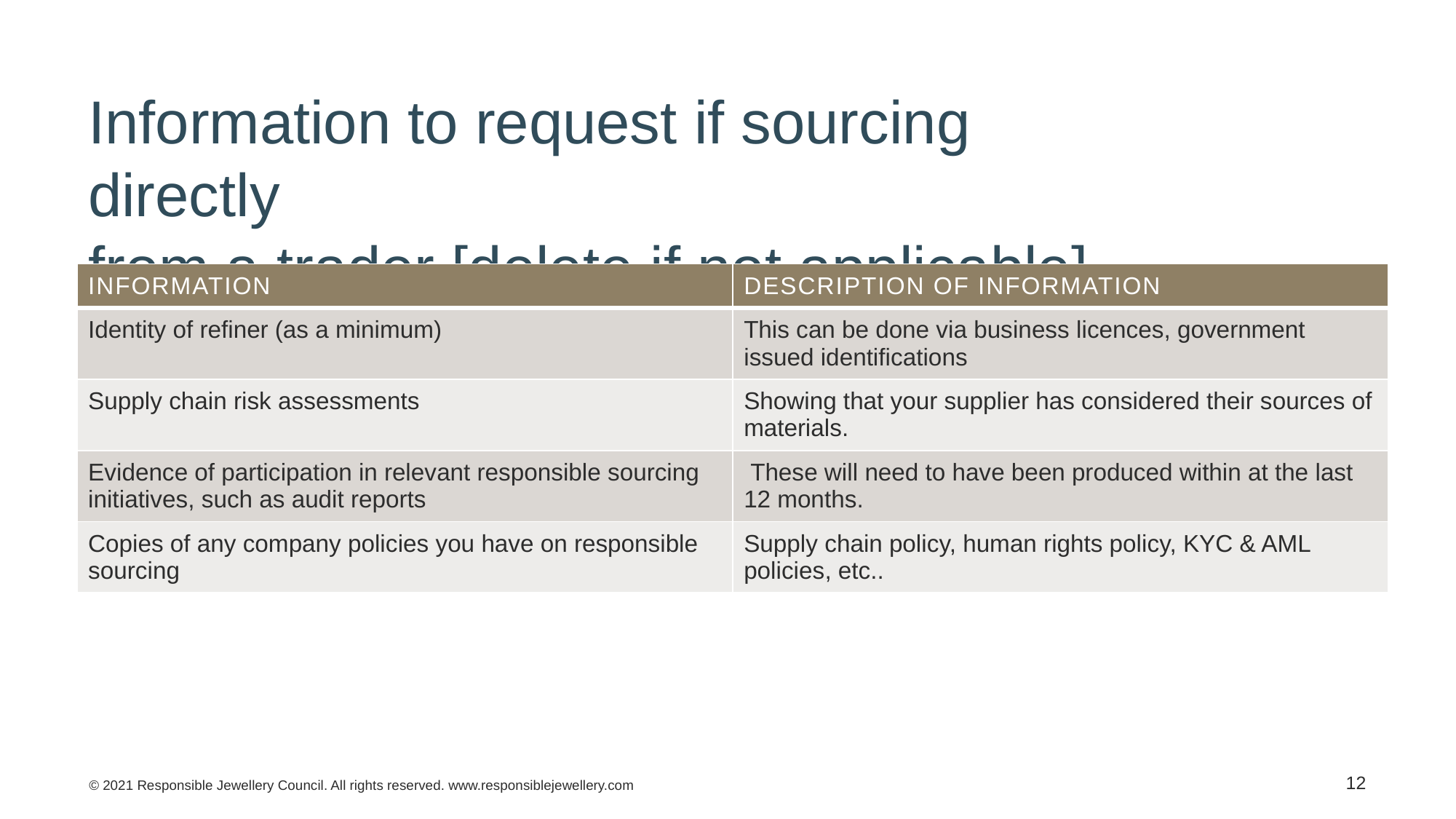

# Information to request if sourcing directly from a trader [delete if not applicable]
| Information | Description of information |
| --- | --- |
| Identity of refiner (as a minimum) | This can be done via business licences, government issued identifications |
| Supply chain risk assessments | Showing that your supplier has considered their sources of materials. |
| Evidence of participation in relevant responsible sourcing initiatives, such as audit reports | These will need to have been produced within at the last 12 months. |
| Copies of any company policies you have on responsible sourcing | Supply chain policy, human rights policy, KYC & AML policies, etc.. |
12